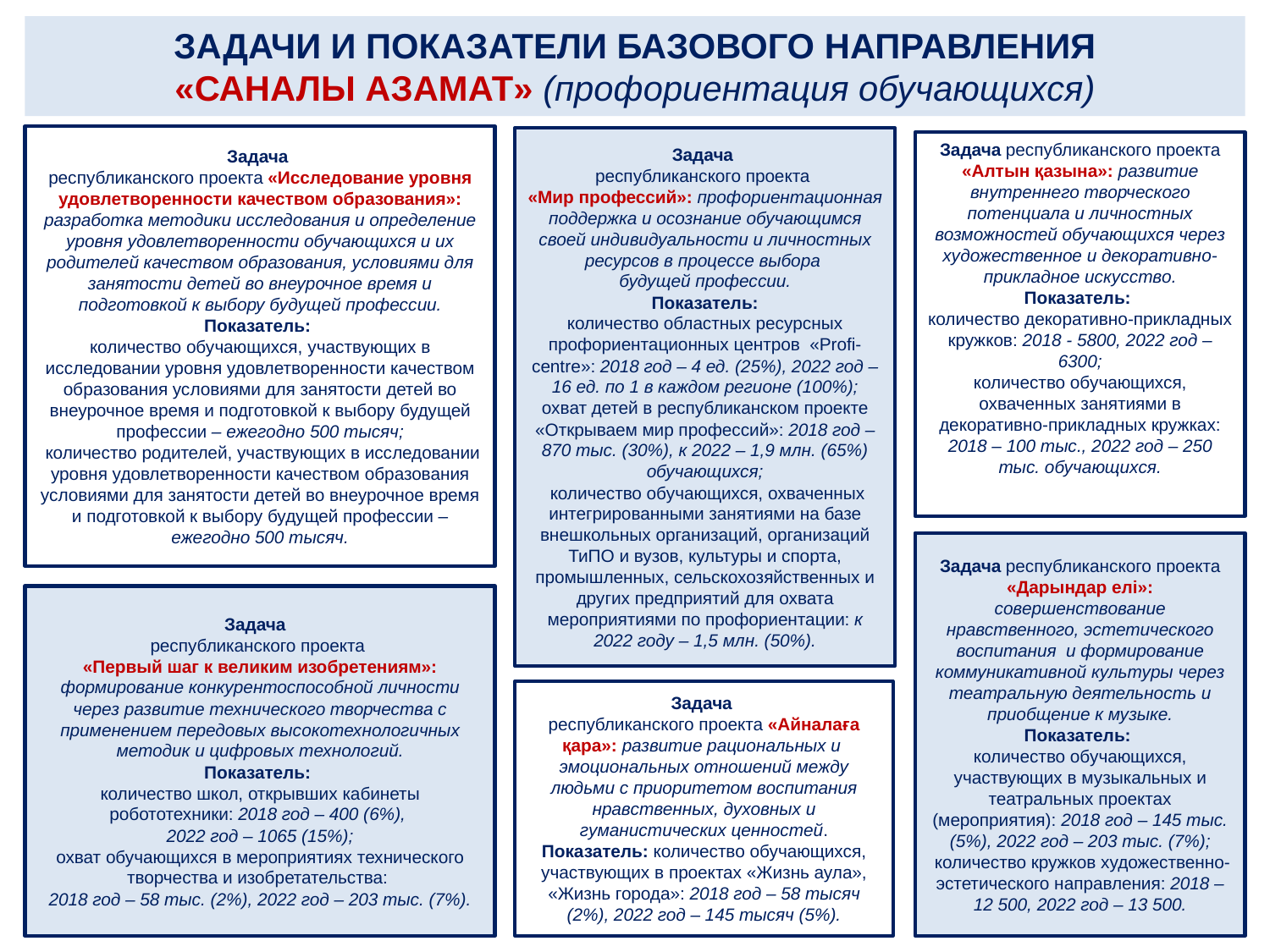

ЗАДАЧИ И ПОКАЗАТЕЛИ БАЗОВОГО НАПРАВЛЕНИЯ
«САНАЛЫ АЗАМАТ» (профориентация обучающихся)
Задача
республиканского проекта «Исследование уровня удовлетворенности качеством образования»: разработка методики исследования и определение уровня удовлетворенности обучающихся и их родителей качеством образования, условиями для занятости детей во внеурочное время и подготовкой к выбору будущей профессии.
Показатель:
количество обучающихся, участвующих в исследовании уровня удовлетворенности качеством образования условиями для занятости детей во внеурочное время и подготовкой к выбору будущей профессии – ежегодно 500 тысяч;
 количество родителей, участвующих в исследовании уровня удовлетворенности качеством образования условиями для занятости детей во внеурочное время и подготовкой к выбору будущей профессии – ежегодно 500 тысяч.
Задача
республиканского проекта
«Мир профессий»: профориентационная поддержка и осознание обучающимся своей индивидуальности и личностных ресурсов в процессе выбора
будущей профессии.
Показатель:
количество областных ресурсных профориентационных центров  «Profi-centre»: 2018 год – 4 ед. (25%), 2022 год – 16 ед. по 1 в каждом регионе (100%);
охват детей в республиканском проекте «Открываем мир профессий»: 2018 год – 870 тыс. (30%), к 2022 – 1,9 млн. (65%) обучающихся;
 количество обучающихся, охваченных интегрированными занятиями на базе внешкольных организаций, организаций ТиПО и вузов, культуры и спорта, промышленных, сельскохозяйственных и других предприятий для охвата мероприятиями по профориентации: к 2022 году – 1,5 млн. (50%).
Задача республиканского проекта «Алтын қазына»: развитие внутреннего творческого потенциала и личностных возможностей обучающихся через художественное и декоративно-прикладное искусство.
Показатель:
количество декоративно-прикладных кружков: 2018 - 5800, 2022 год – 6300;
количество обучающихся, охваченных занятиями в декоративно-прикладных кружках: 2018 – 100 тыс., 2022 год – 250 тыс. обучающихся.

Задача республиканского проекта «Дарындар елі»: совершенствование нравственного, эстетического воспитания  и формирование коммуникативной культуры через театральную деятельность и приобщение к музыке.
Показатель:
количество обучающихся, участвующих в музыкальных и театральных проектах (мероприятия): 2018 год – 145 тыс. (5%), 2022 год – 203 тыс. (7%);
 количество кружков художественно-эстетического направления: 2018 – 12 500, 2022 год – 13 500.
Задача
республиканского проекта
«Первый шаг к великим изобретениям»: формирование конкурентоспособной личности через развитие технического творчества с применением передовых высокотехнологичных методик и цифровых технологий.
Показатель:
количество школ, открывших кабинеты робототехники: 2018 год – 400 (6%),
2022 год – 1065 (15%);
охват обучающихся в мероприятиях технического творчества и изобретательства:
2018 год – 58 тыс. (2%), 2022 год – 203 тыс. (7%).
Задача
республиканского проекта «Айналаға қара»: развитие рациональных и  эмоциональных отношений между людьми с приоритетом воспитания нравственных, духовных и гуманистических ценностей.
Показатель: количество обучающихся, участвующих в проектах «Жизнь аула», «Жизнь города»: 2018 год – 58 тысяч (2%), 2022 год – 145 тысяч (5%).